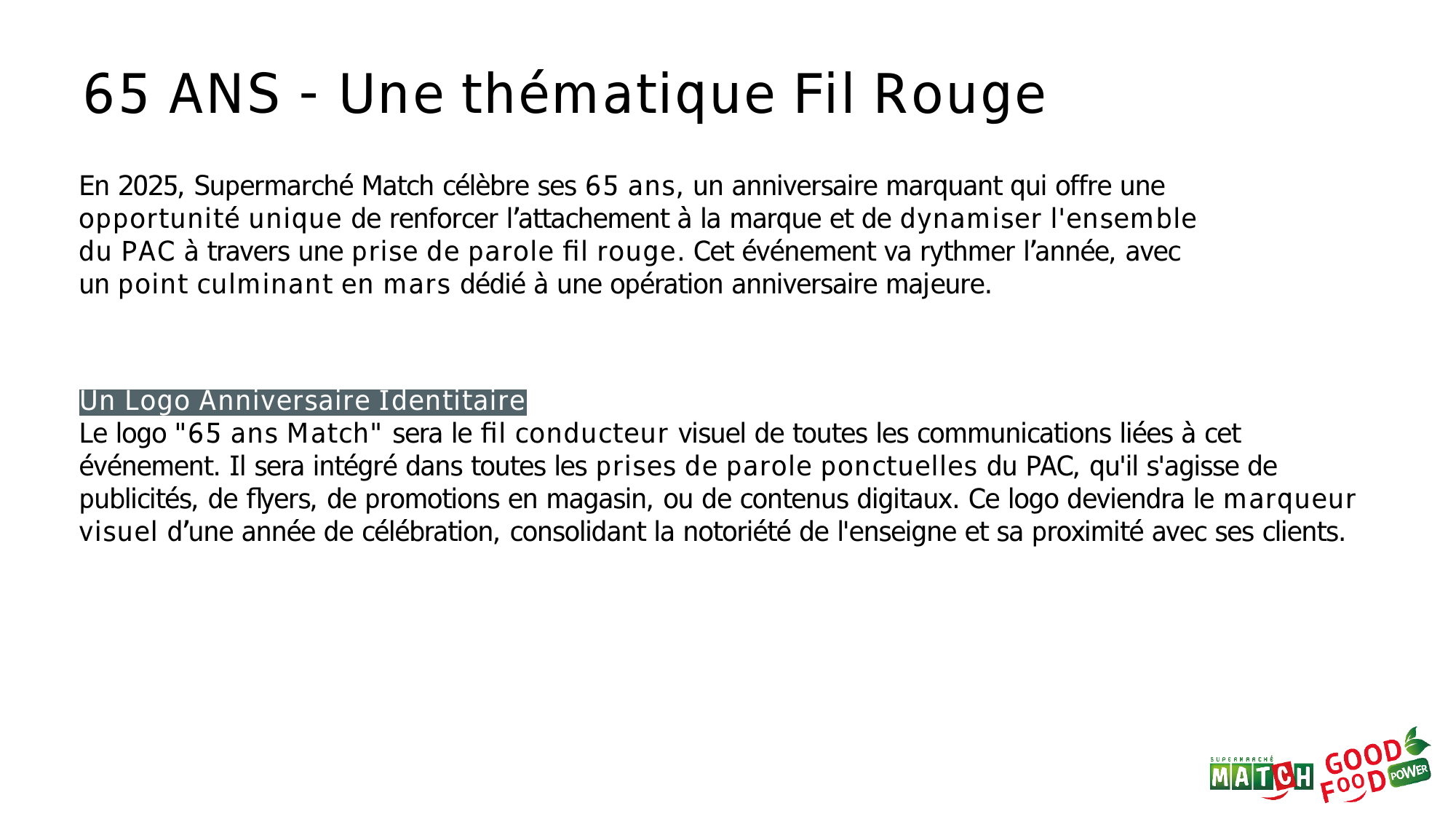

65 ANS - Une thématique Fil Rouge
En 2025, Supermarché Match célèbre ses 65 ans, un anniversaire marquant qui offre une opportunité unique de renforcer l’attachement à la marque et de dynamiser l'ensemble du PAC à travers une prise de parole fil rouge. Cet événement va rythmer l’année, avec un point culminant en mars dédié à une opération anniversaire majeure.
Un Logo Anniversaire Identitaire
Le logo "65 ans Match" sera le fil conducteur visuel de toutes les communications liées à cet événement. Il sera intégré dans toutes les prises de parole ponctuelles du PAC, qu'il s'agisse de publicités, de flyers, de promotions en magasin, ou de contenus digitaux. Ce logo deviendra le marqueur visuel d’une année de célébration, consolidant la notoriété de l'enseigne et sa proximité avec ses clients.